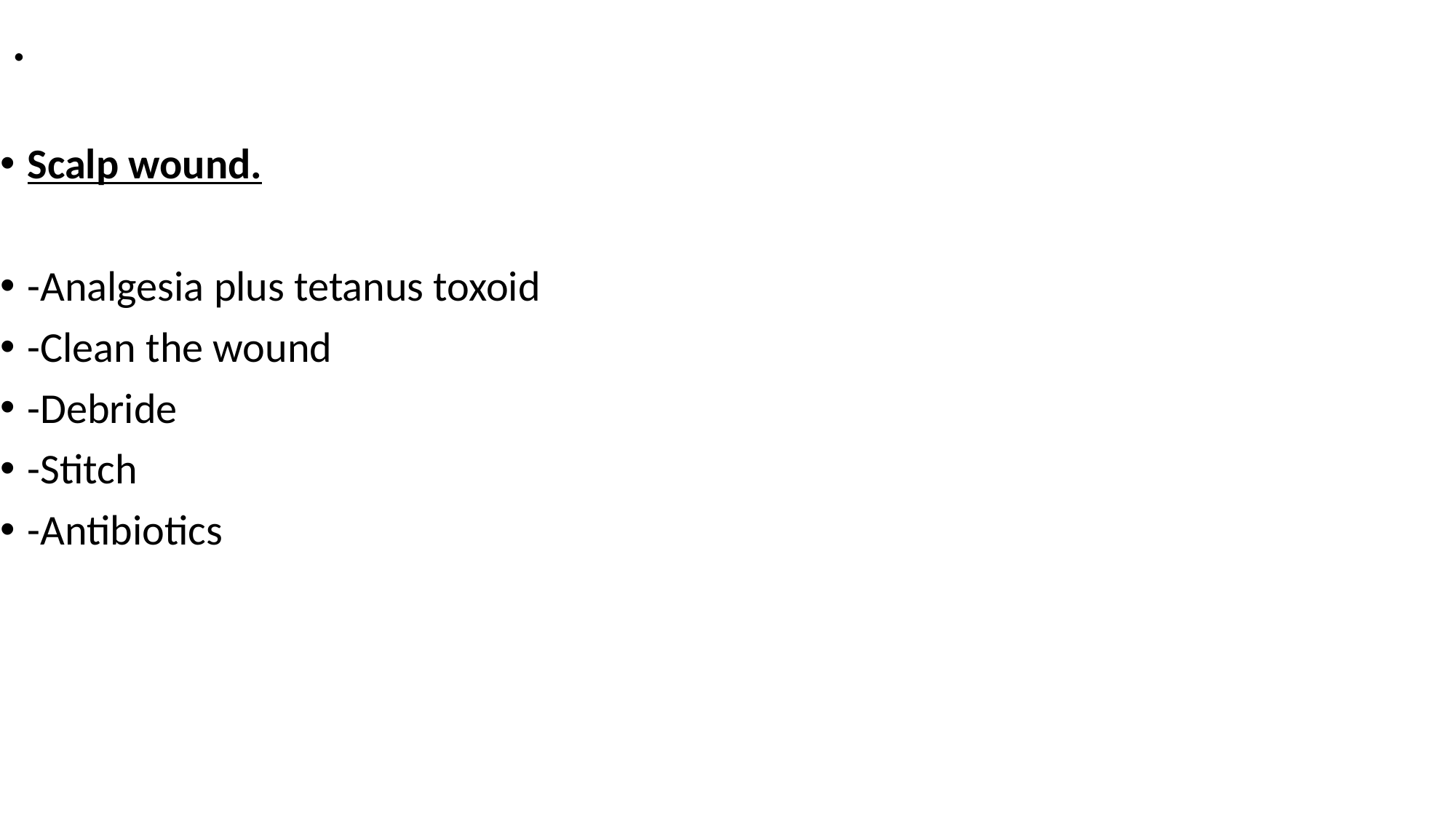

# .
Scalp wound.

-Analgesia plus tetanus toxoid
-Clean the wound
-Debride
-Stitch
-Antibiotics